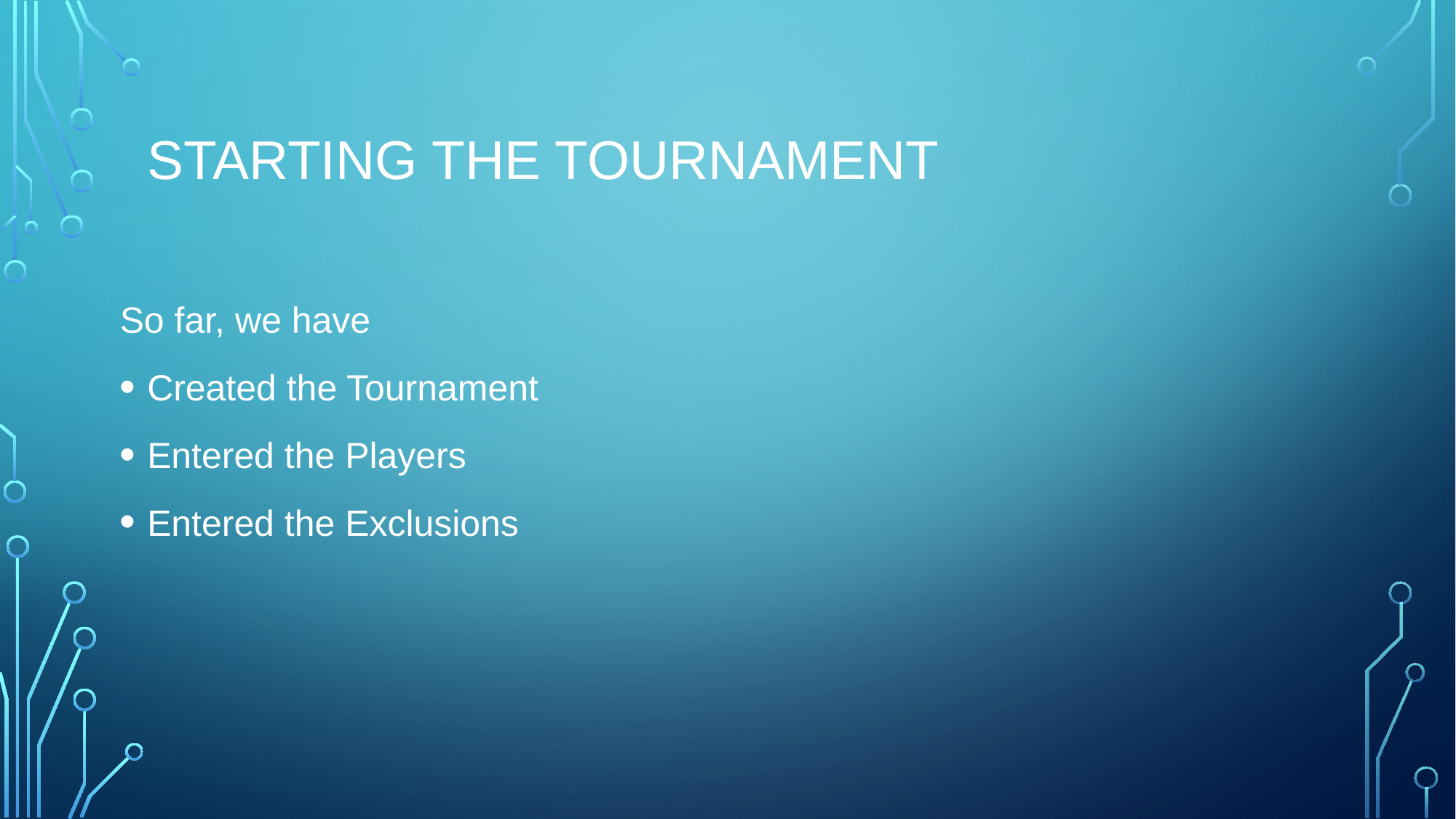

# Starting the tournament
So far, we have
Created the Tournament
Entered the Players
Entered the Exclusions